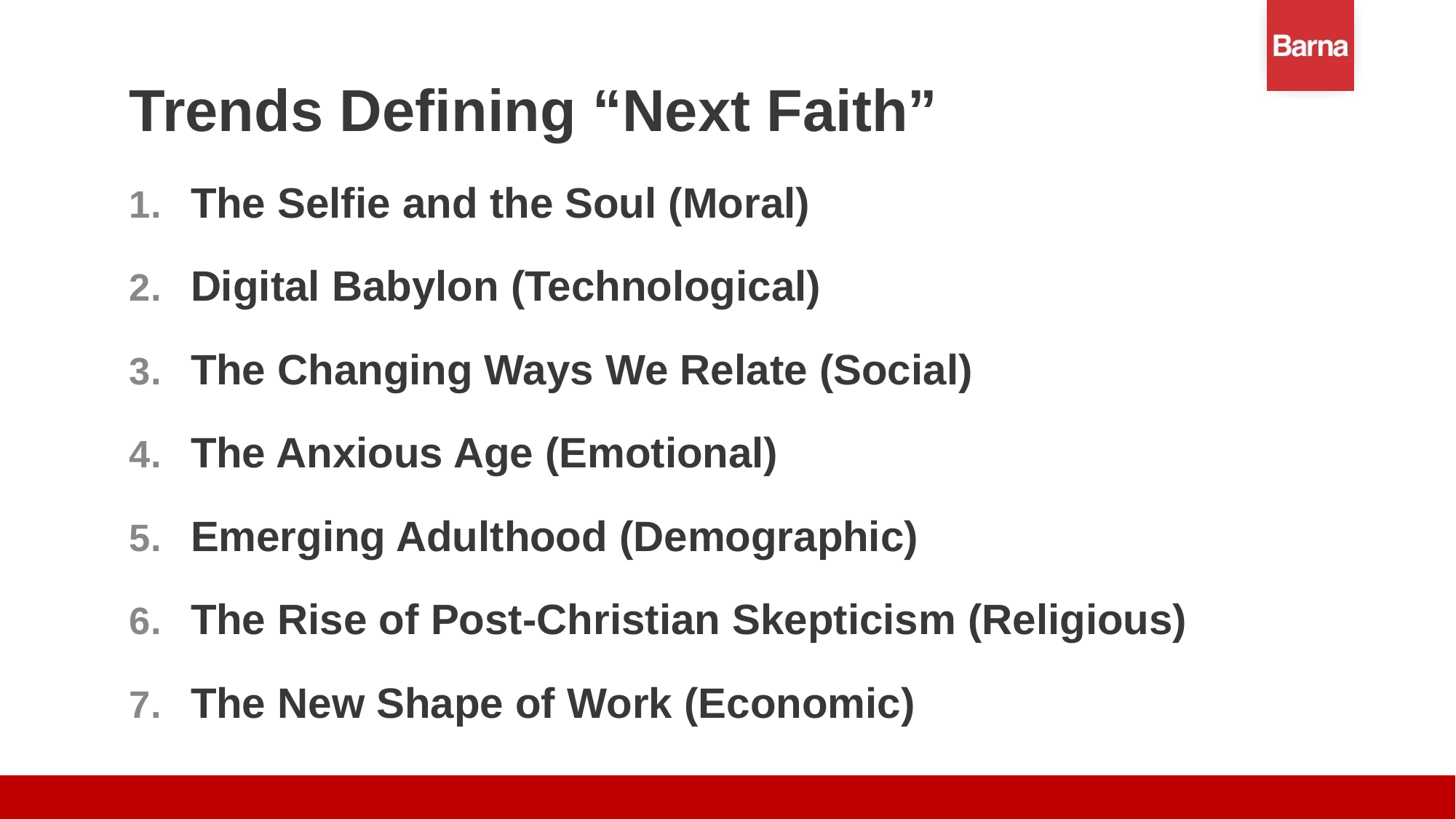

Trends Defining “Next Faith”
The Selfie and the Soul (Moral)
Digital Babylon (Technological)
The Changing Ways We Relate (Social)
The Anxious Age (Emotional)
Emerging Adulthood (Demographic)
The Rise of Post-Christian Skepticism (Religious)
The New Shape of Work (Economic)